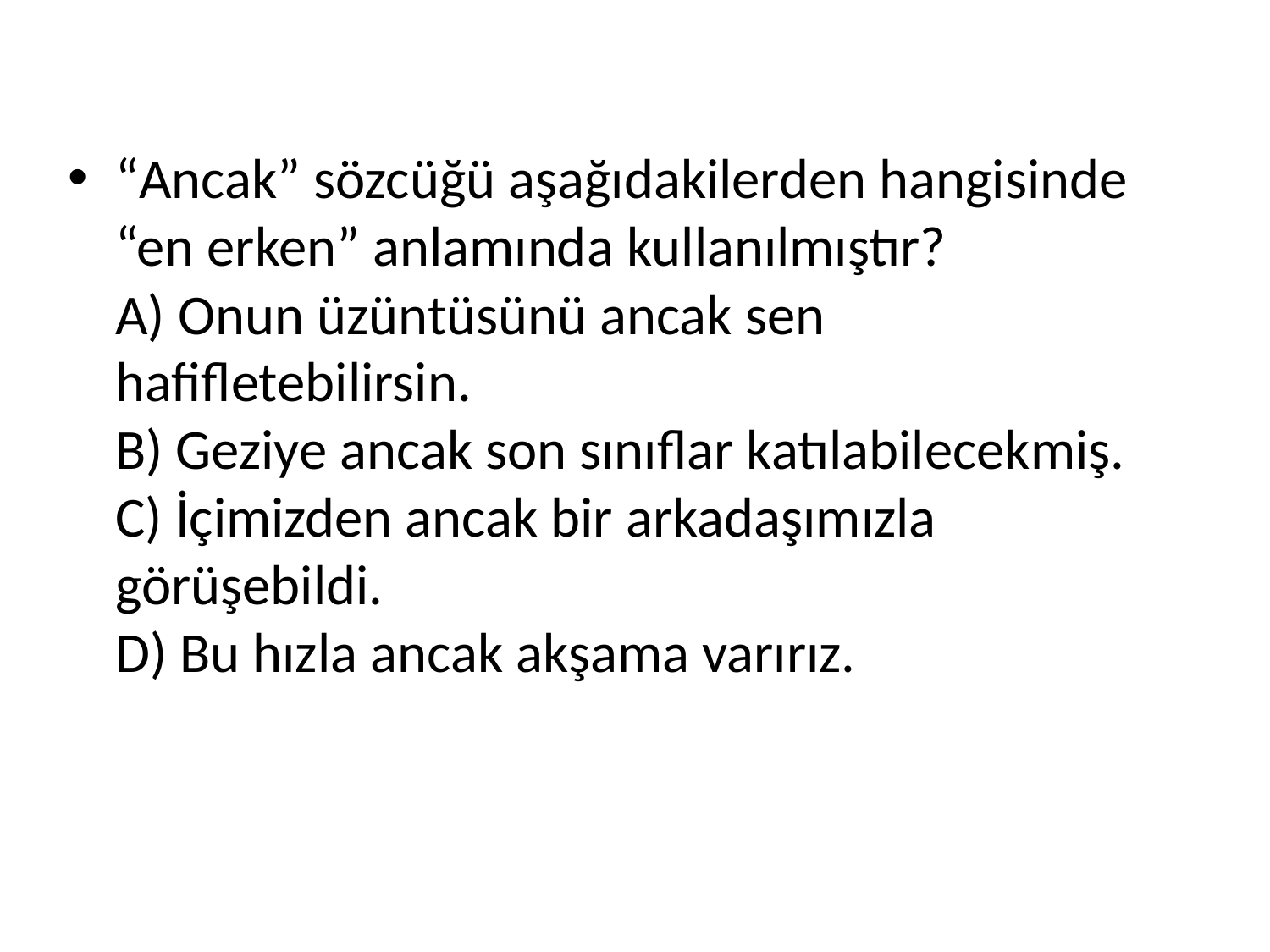

“Ancak” sözcüğü aşağıdakilerden hangisinde “en erken” anlamında kullanılmıştır? 
A) Onun üzüntüsünü ancak sen hafifletebilirsin. 
B) Geziye ancak son sınıflar katılabilecekmiş. 
C) İçimizden ancak bir arkadaşımızla görüşebildi. 
D) Bu hızla ancak akşama varırız.